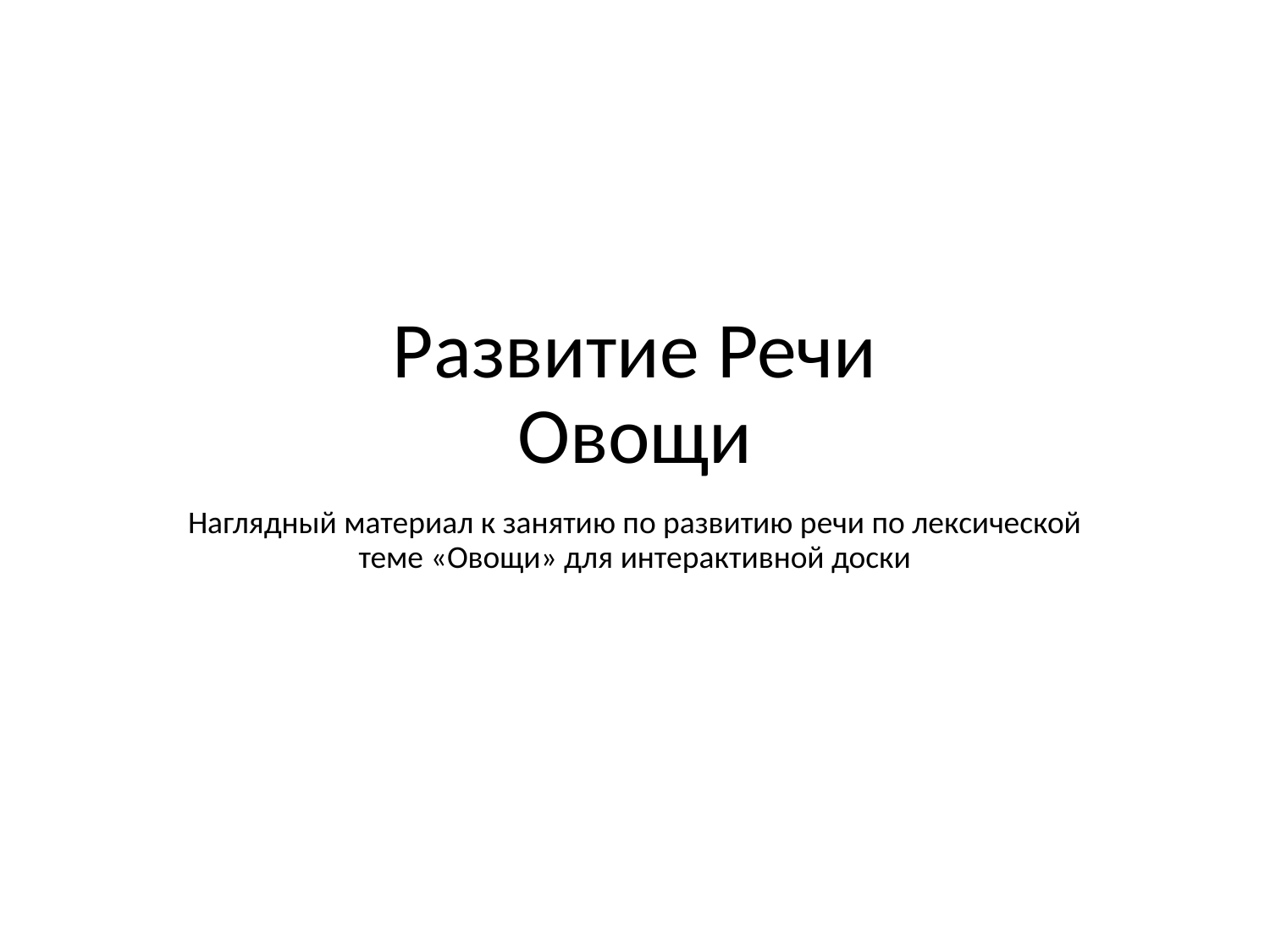

# Развитие Речи Овощи
Наглядный материал к занятию по развитию речи по лексической теме «Овощи» для интерактивной доски